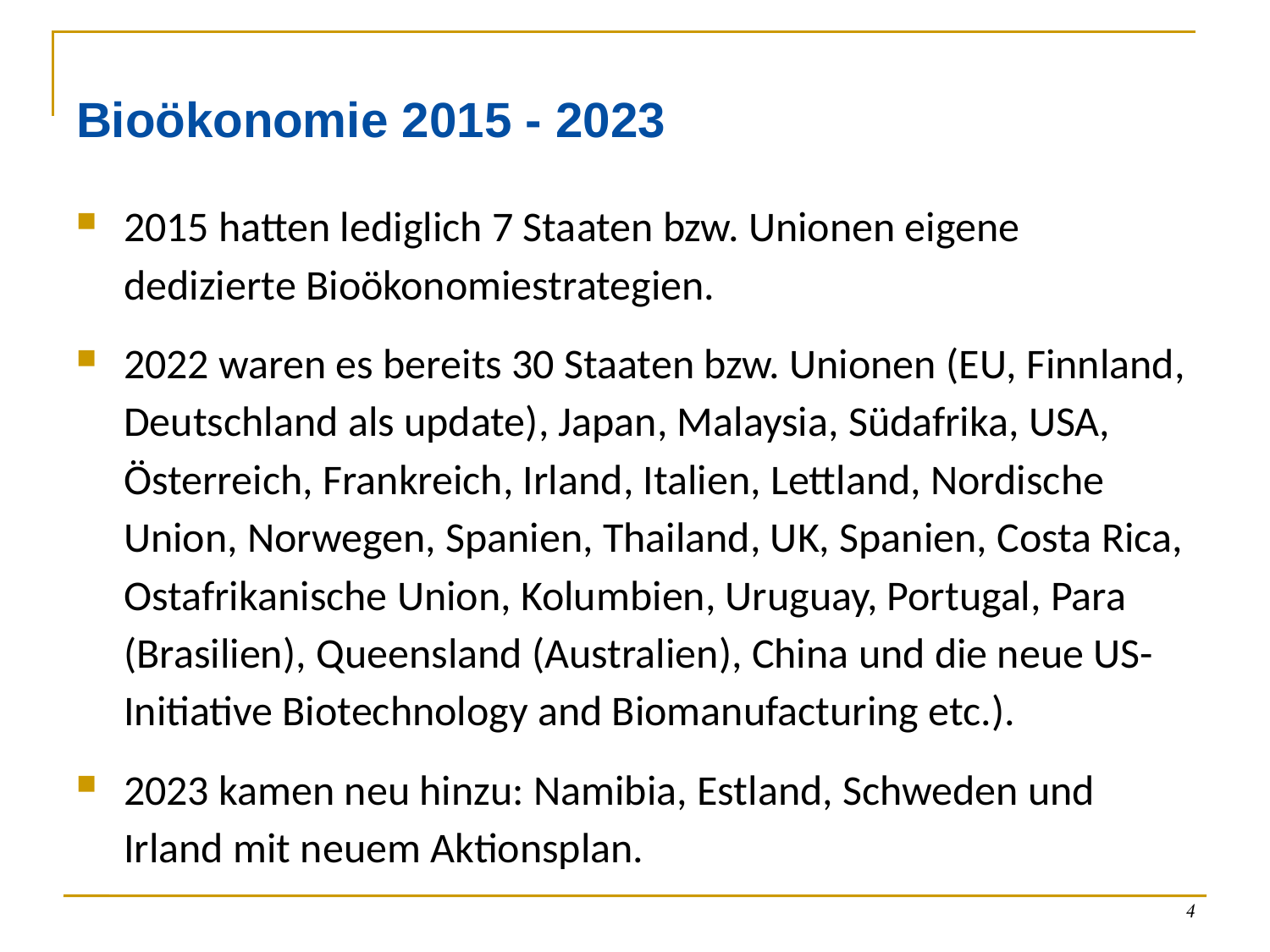

# Bioökonomie 2015 - 2023
2015 hatten lediglich 7 Staaten bzw. Unionen eigene dedizierte Bioökonomiestrategien.
2022 waren es bereits 30 Staaten bzw. Unionen (EU, Finnland, Deutschland als update), Japan, Malaysia, Südafrika, USA, Österreich, Frankreich, Irland, Italien, Lettland, Nordische Union, Norwegen, Spanien, Thailand, UK, Spanien, Costa Rica, Ostafrikanische Union, Kolumbien, Uruguay, Portugal, Para (Brasilien), Queensland (Australien), China und die neue US-Initiative Biotechnology and Biomanufacturing etc.).
2023 kamen neu hinzu: Namibia, Estland, Schweden und Irland mit neuem Aktionsplan.

4